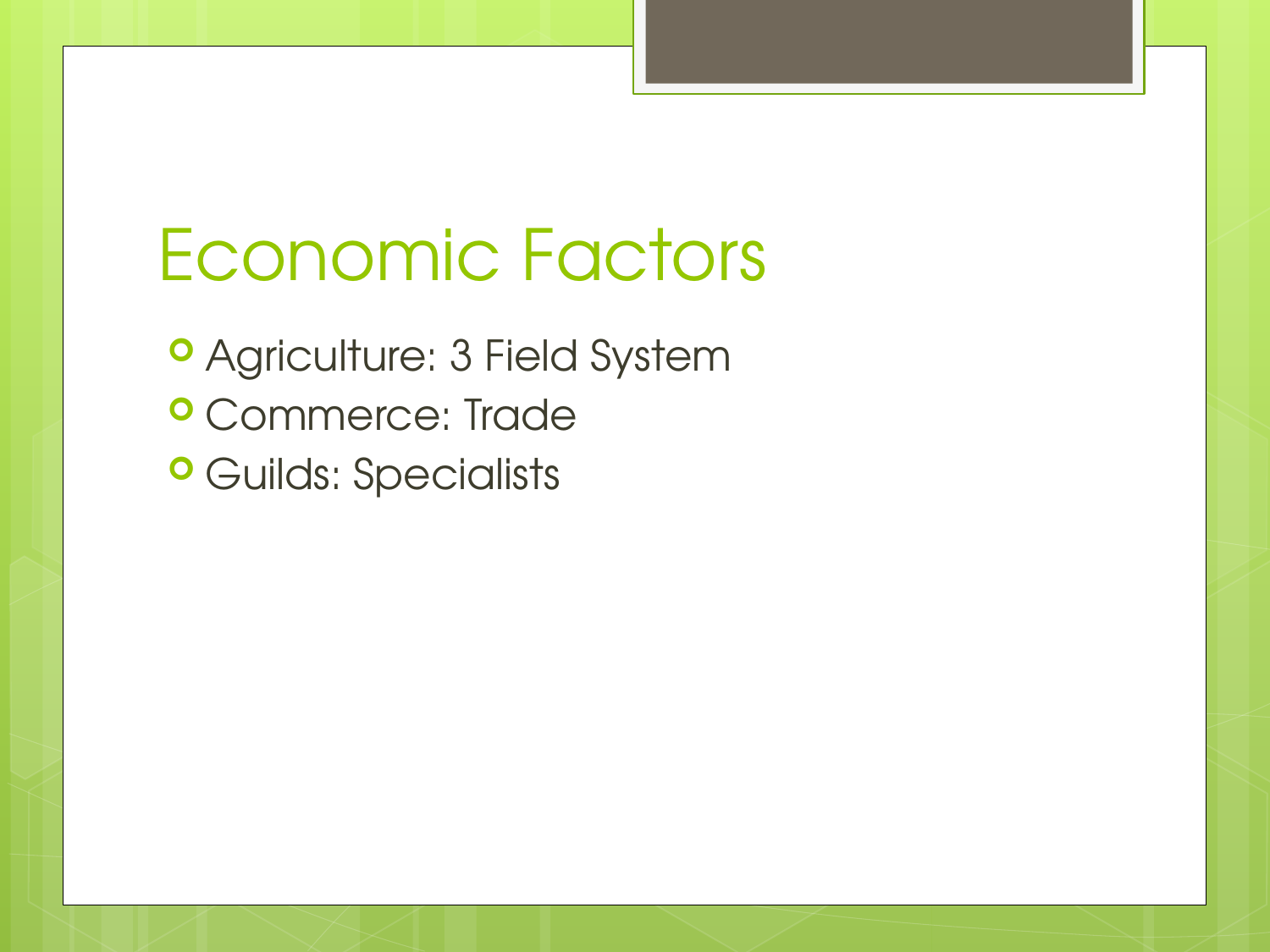

# Economic Factors
Agriculture: 3 Field System
Commerce: Trade
Guilds: Specialists